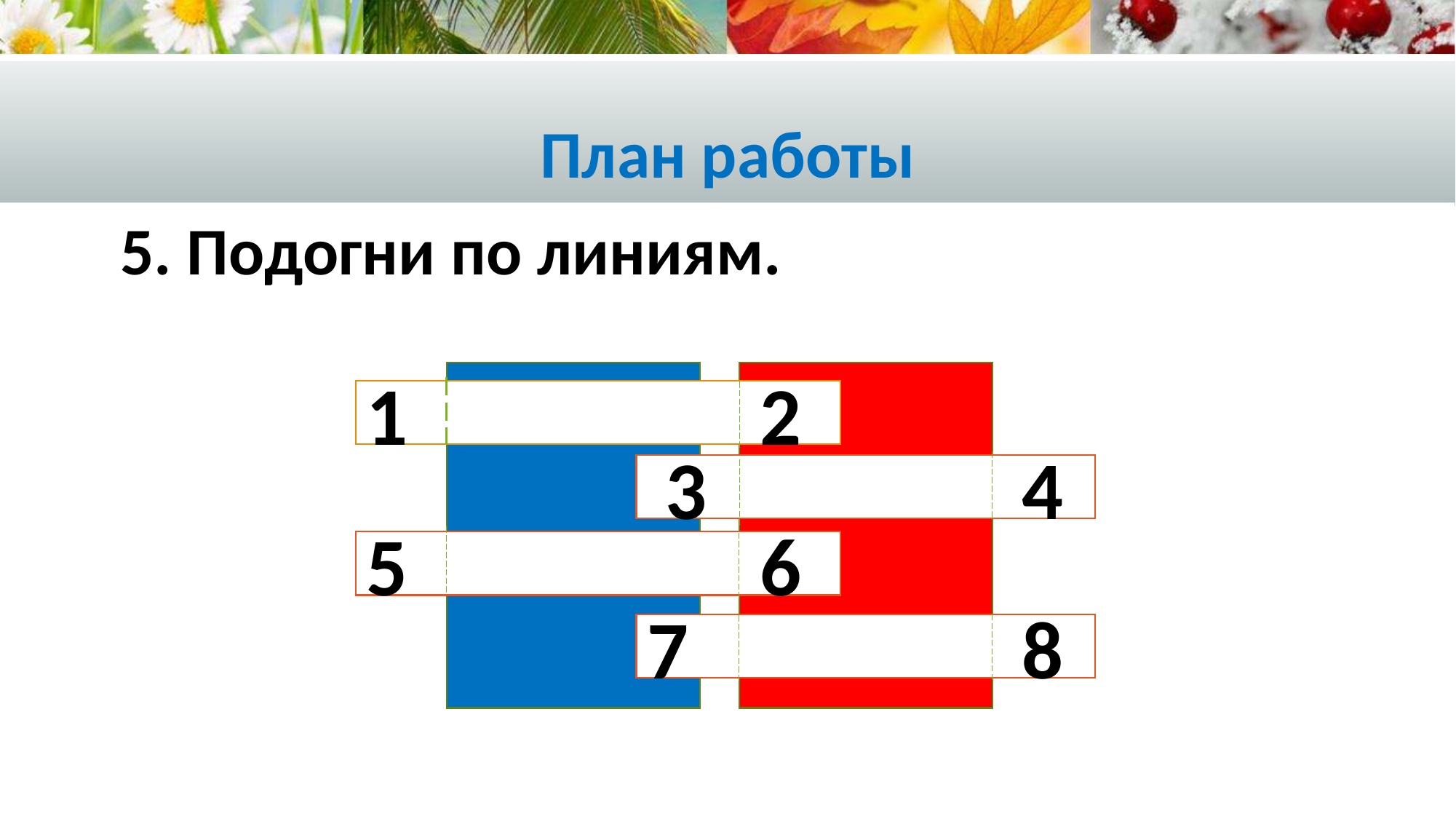

# План работы
5. Подогни по линиям.

1                   2

 3                 4
5                   6
7                  8